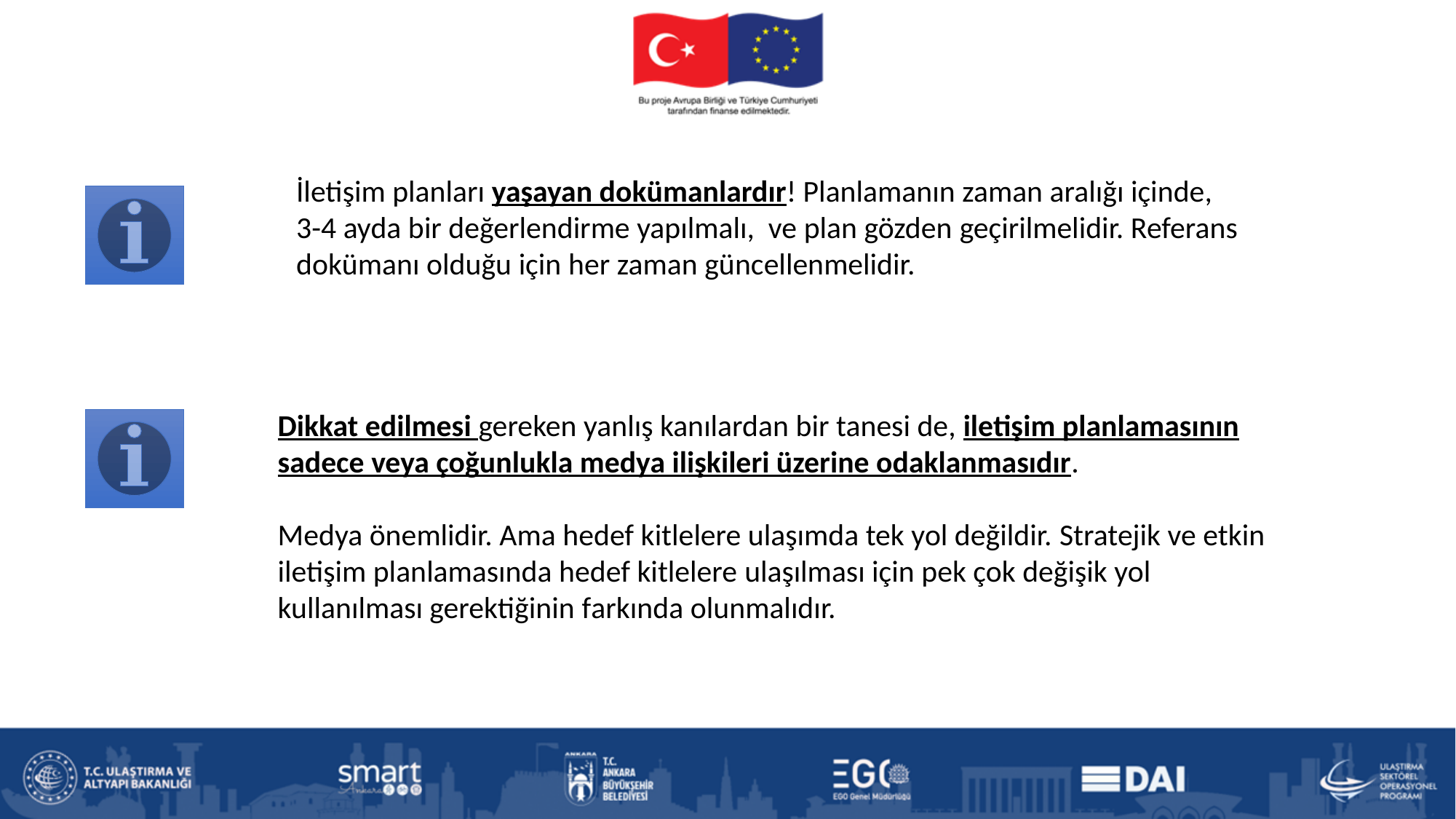

İletişim planları yaşayan dokümanlardır! Planlamanın zaman aralığı içinde,
3-4 ayda bir değerlendirme yapılmalı,  ve plan gözden geçirilmelidir. Referans dokümanı olduğu için her zaman güncellenmelidir.

Dikkat edilmesi gereken yanlış kanılardan bir tanesi de, iletişim planlamasının sadece veya çoğunlukla medya ilişkileri üzerine odaklanmasıdır.

Medya önemlidir. Ama hedef kitlelere ulaşımda tek yol değildir. Stratejik ve etkin iletişim planlamasında hedef kitlelere ulaşılması için pek çok değişik yol kullanılması gerektiğinin farkında olunmalıdır.